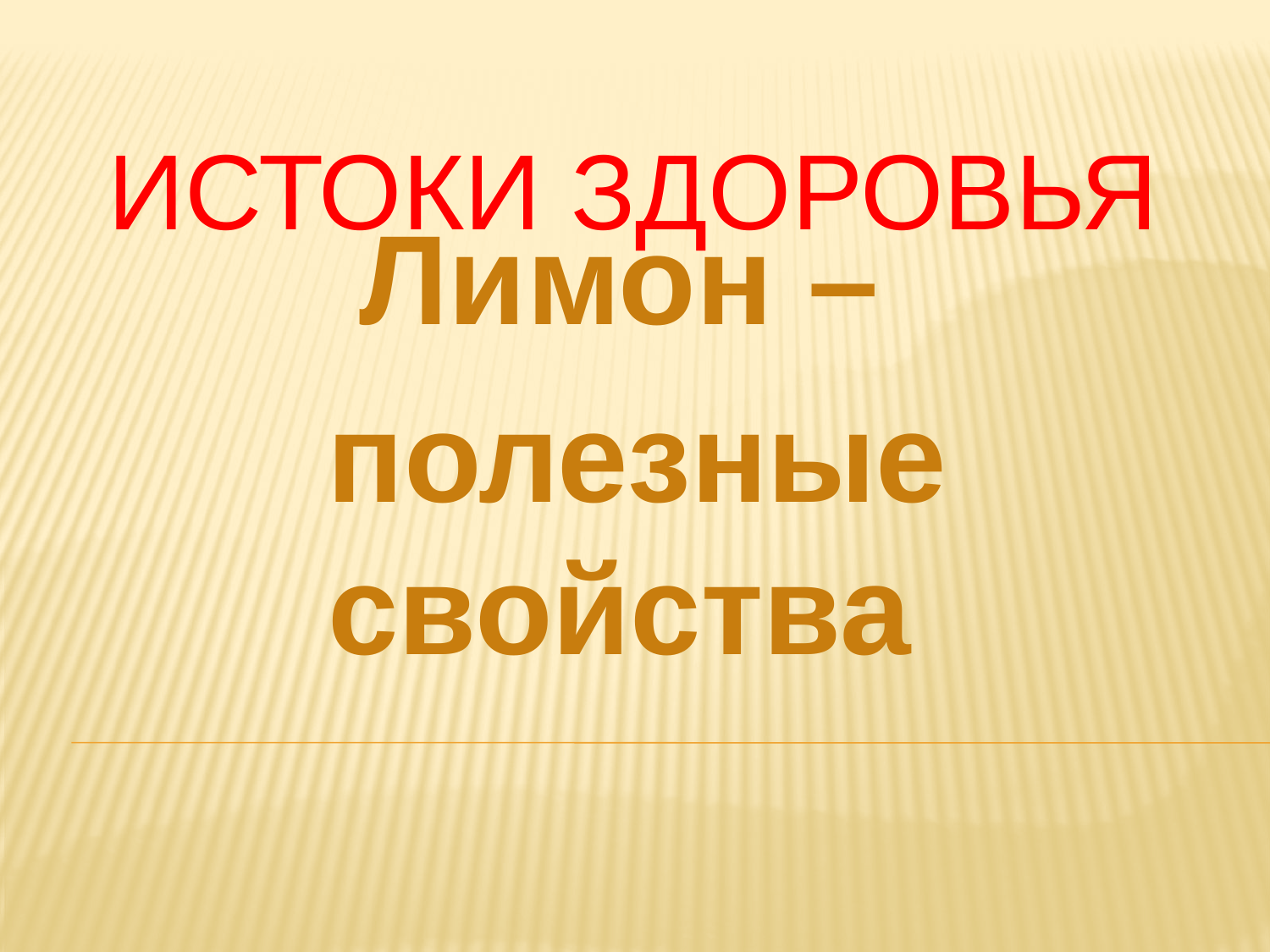

# Истоки здоровья
Лимон –
полезные свойства